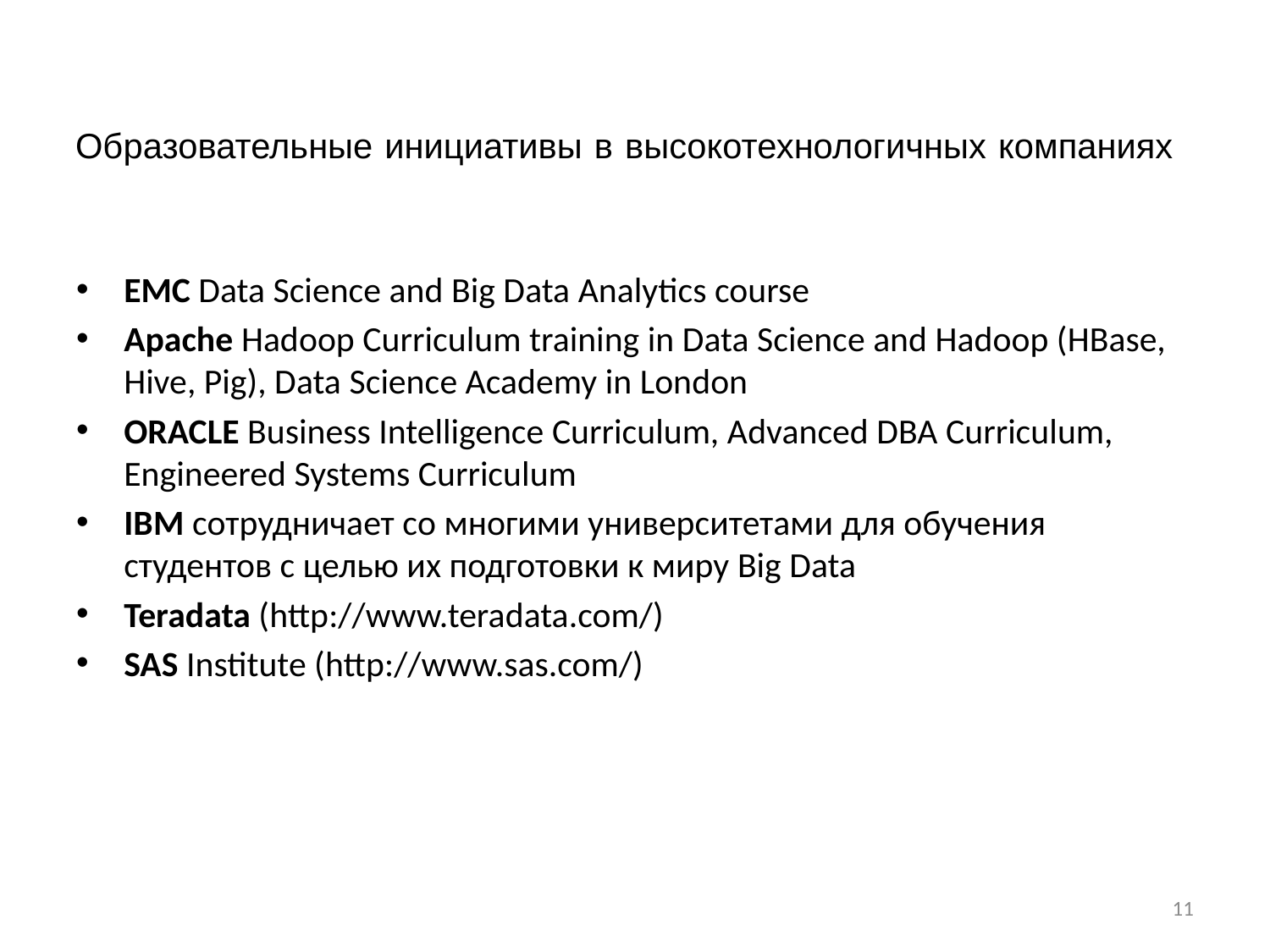

# Образовательные инициативы в высокотехнологичных компаниях

EMC Data Science and Big Data Analytics course
Apache Hadoop Curriculum training in Data Science and Hadoop (HBase, Hive, Pig), Data Science Academy in London
ORACLE Business Intelligence Curriculum, Advanced DBA Curriculum, Engineered Systems Curriculum
IBM сотрудничает со многими университетами для обучения студентов с целью их подготовки к миру Big Data
Teradata (http://www.teradata.com/)
SAS Institute (http://www.sas.com/)

11